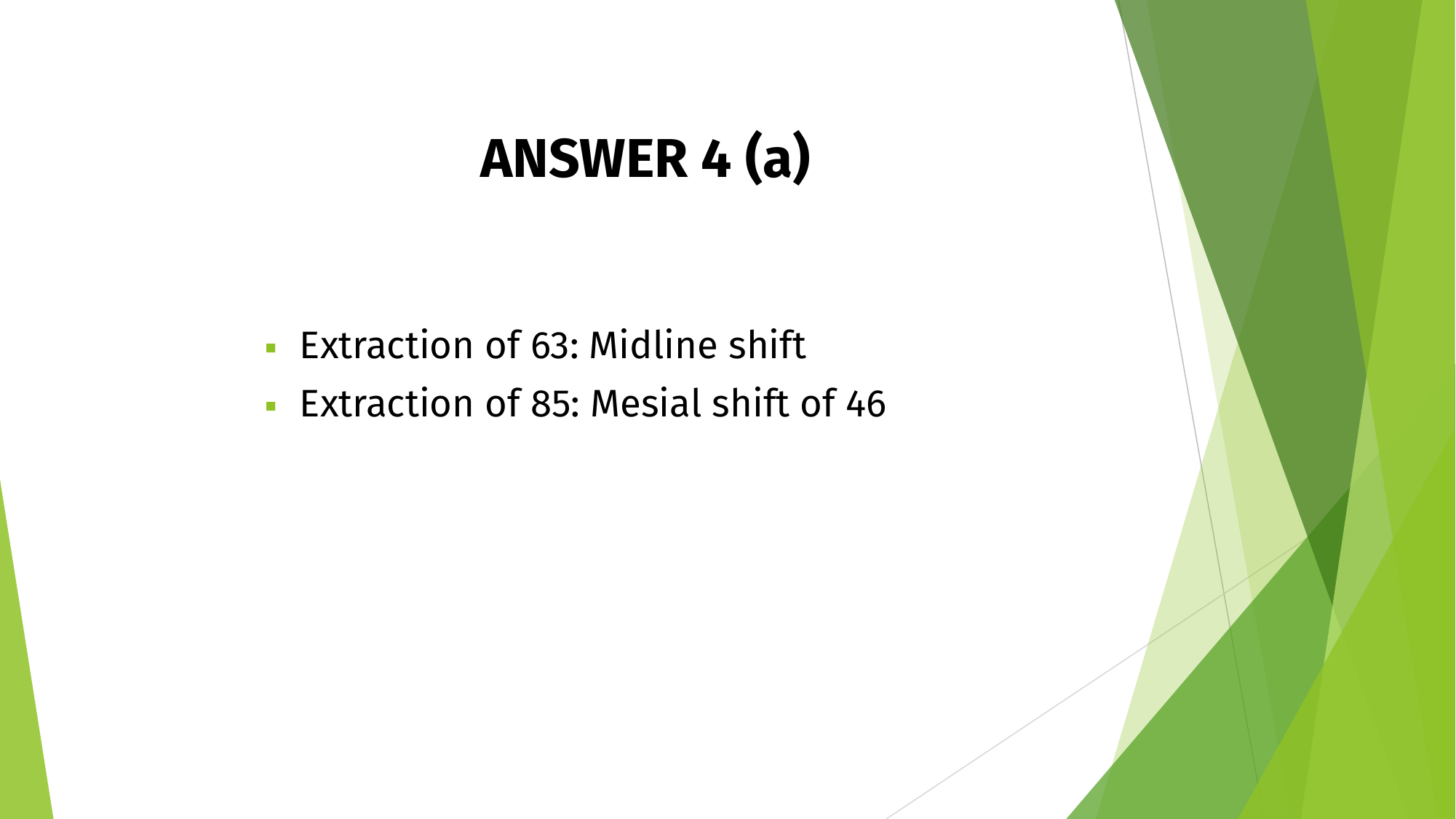

ANSWER 4 (a)
Extraction of 63: Midline shift
Extraction of 85: Mesial shift of 46